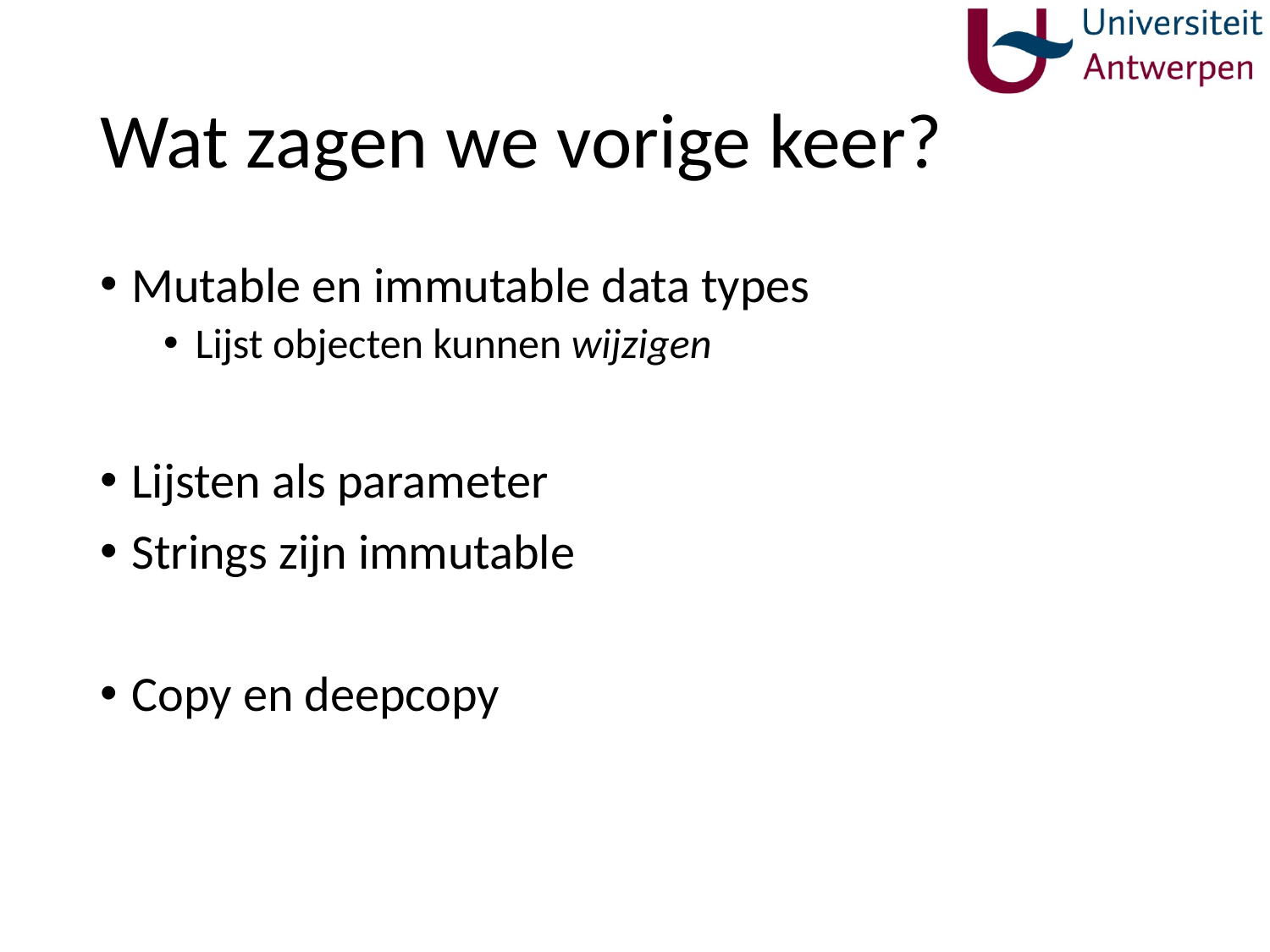

# Wat zagen we vorige keer?
Mutable en immutable data types
Lijst objecten kunnen wijzigen

Lijsten als parameter
Strings zijn immutable

Copy en deepcopy